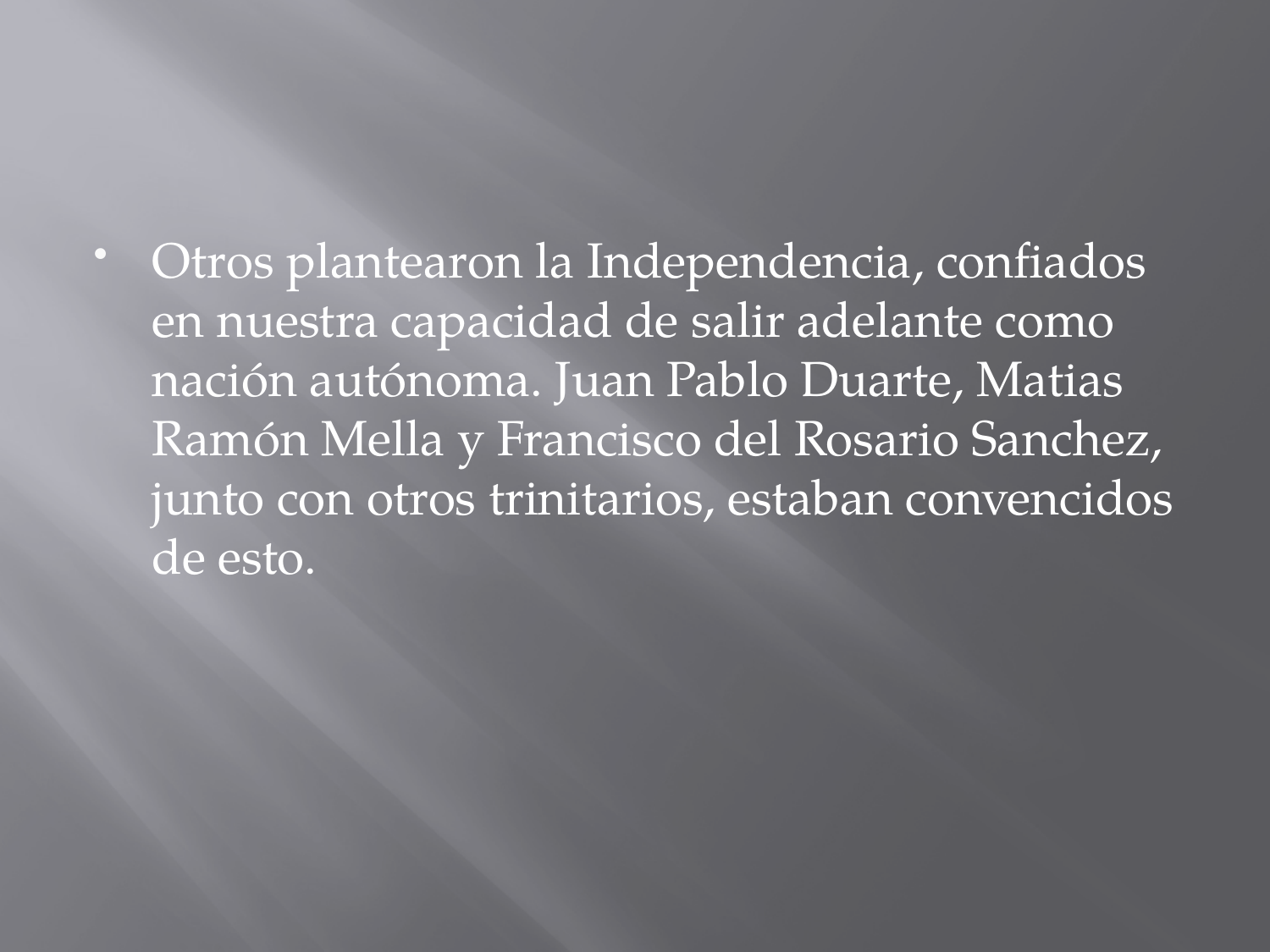

Otros plantearon la Independencia, confiados en nuestra capacidad de salir adelante como nación autónoma. Juan Pablo Duarte, Matias Ramón Mella y Francisco del Rosario Sanchez, junto con otros trinitarios, estaban convencidos de esto.